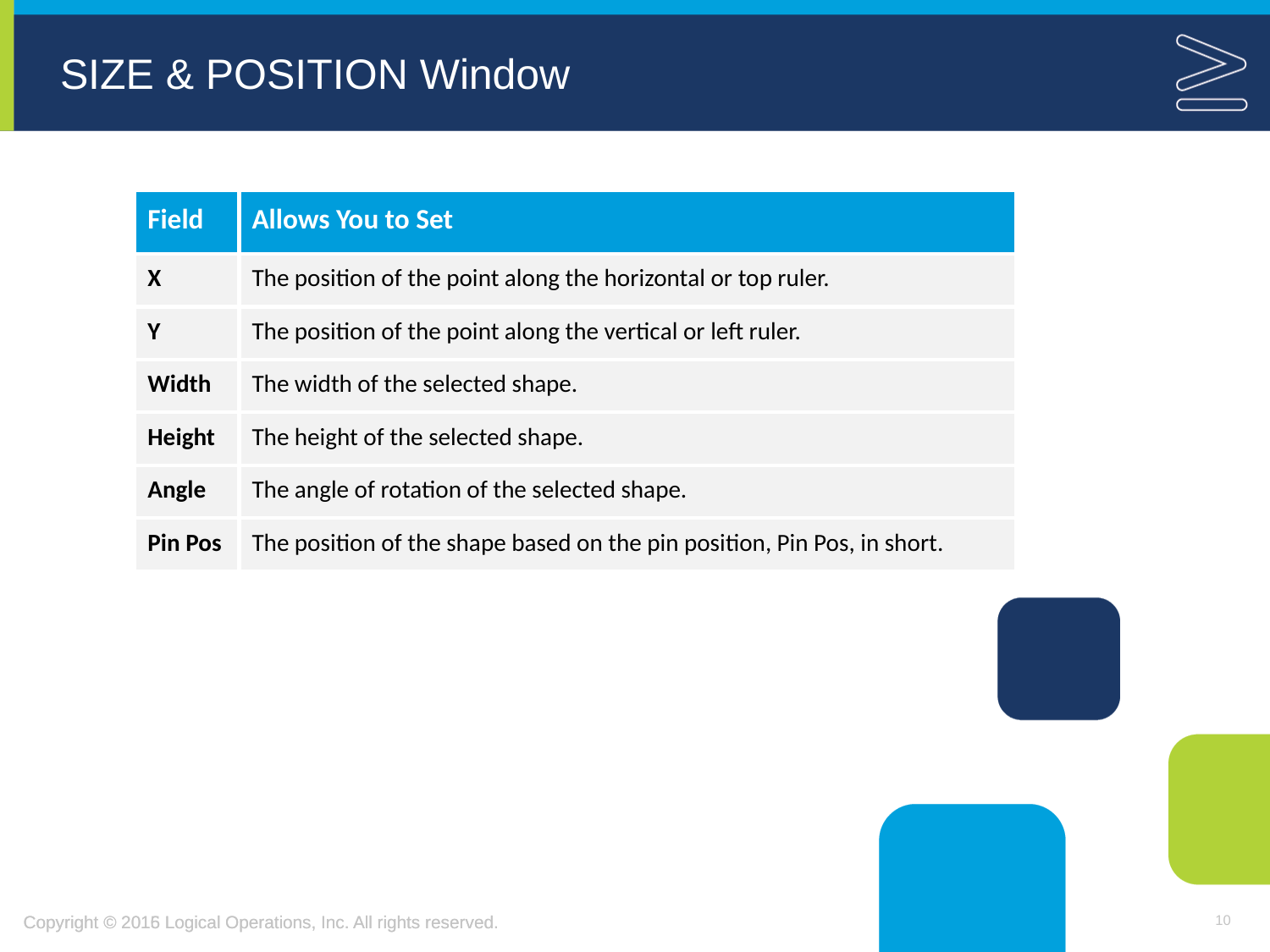

# SIZE & POSITION Window
| Field | Allows You to Set |
| --- | --- |
| X | The position of the point along the horizontal or top ruler. |
| Y | The position of the point along the vertical or left ruler. |
| Width | The width of the selected shape. |
| Height | The height of the selected shape. |
| Angle | The angle of rotation of the selected shape. |
| Pin Pos | The position of the shape based on the pin position, Pin Pos, in short. |
10